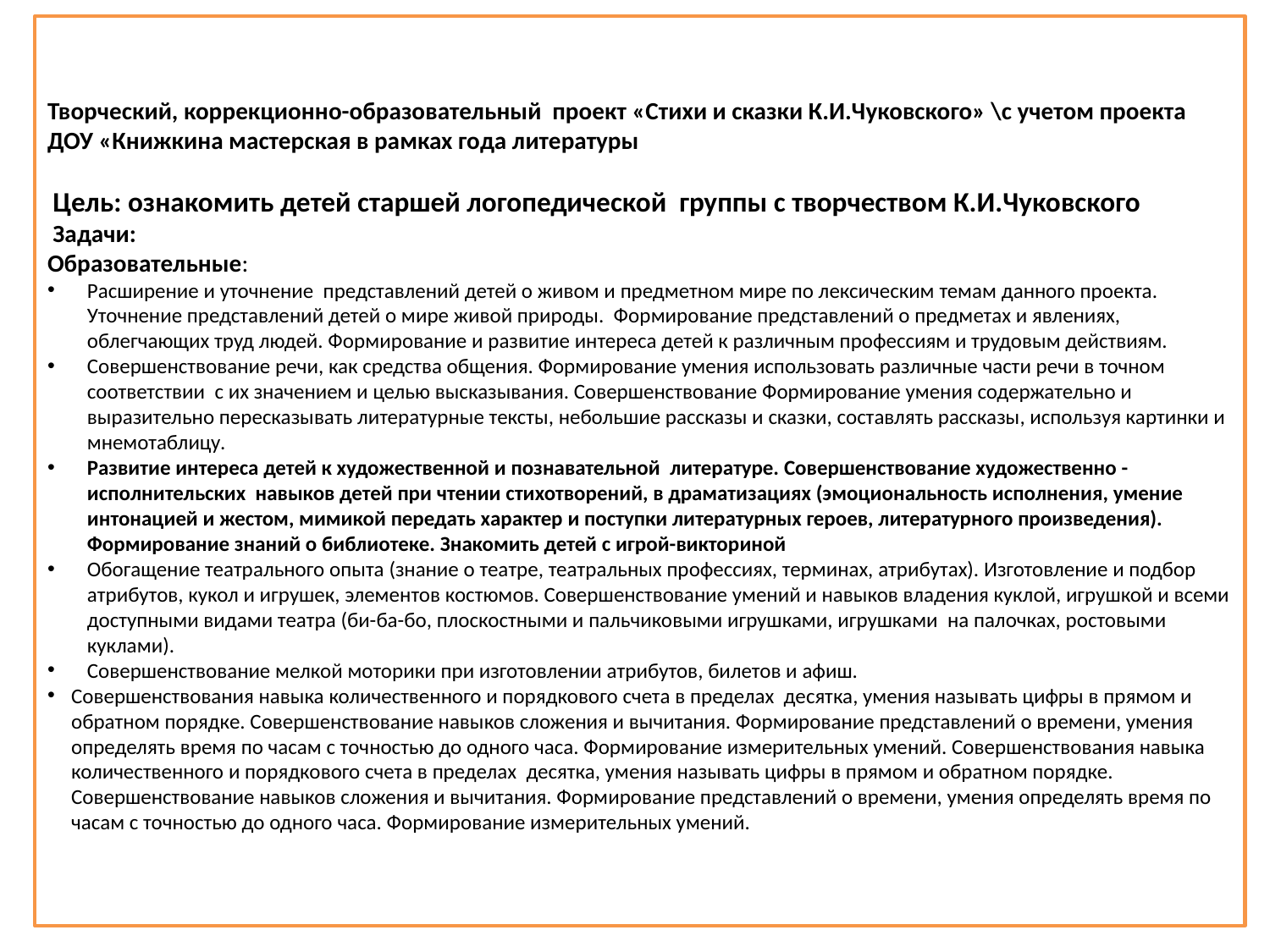

Творческий, коррекционно-образовательный  проект «Стихи и сказки К.И.Чуковского» \с учетом проекта ДОУ «Книжкина мастерская в рамках года литературы

 Цель: ознакомить детей старшей логопедической  группы с творчеством К.И.Чуковского
 Задачи:
Образовательные:
Расширение и уточнение  представлений детей о живом и предметном мире по лексическим темам данного проекта. Уточнение представлений детей о мире живой природы.  Формирование представлений о предметах и явлениях, облегчающих труд людей. Формирование и развитие интереса детей к различным профессиям и трудовым действиям.
Совершенствование речи, как средства общения. Формирование умения использовать различные части речи в точном соответствии  с их значением и целью высказывания. Совершенствование Формирование умения содержательно и выразительно пересказывать литературные тексты, небольшие рассказы и сказки, составлять рассказы, используя картинки и мнемотаблицу.
Развитие интереса детей к художественной и познавательной  литературе. Совершенствование художественно - исполнительских  навыков детей при чтении стихотворений, в драматизациях (эмоциональность исполнения, умение интонацией и жестом, мимикой передать характер и поступки литературных героев, литературного произведения). Формирование знаний о библиотеке. Знакомить детей с игрой-викториной
Обогащение театрального опыта (знание о театре, театральных профессиях, терминах, атрибутах). Изготовление и подбор атрибутов, кукол и игрушек, элементов костюмов. Совершенствование умений и навыков владения куклой, игрушкой и всеми доступными видами театра (би-ба-бо, плоскостными и пальчиковыми игрушками, игрушками  на палочках, ростовыми куклами).
Совершенствование мелкой моторики при изготовлении атрибутов, билетов и афиш.
Совершенствования навыка количественного и порядкового счета в пределах  десятка, умения называть цифры в прямом и обратном порядке. Совершенствование навыков сложения и вычитания. Формирование представлений о времени, умения определять время по часам с точностью до одного часа. Формирование измерительных умений. Совершенствования навыка количественного и порядкового счета в пределах  десятка, умения называть цифры в прямом и обратном порядке. Совершенствование навыков сложения и вычитания. Формирование представлений о времени, умения определять время по часам с точностью до одного часа. Формирование измерительных умений.